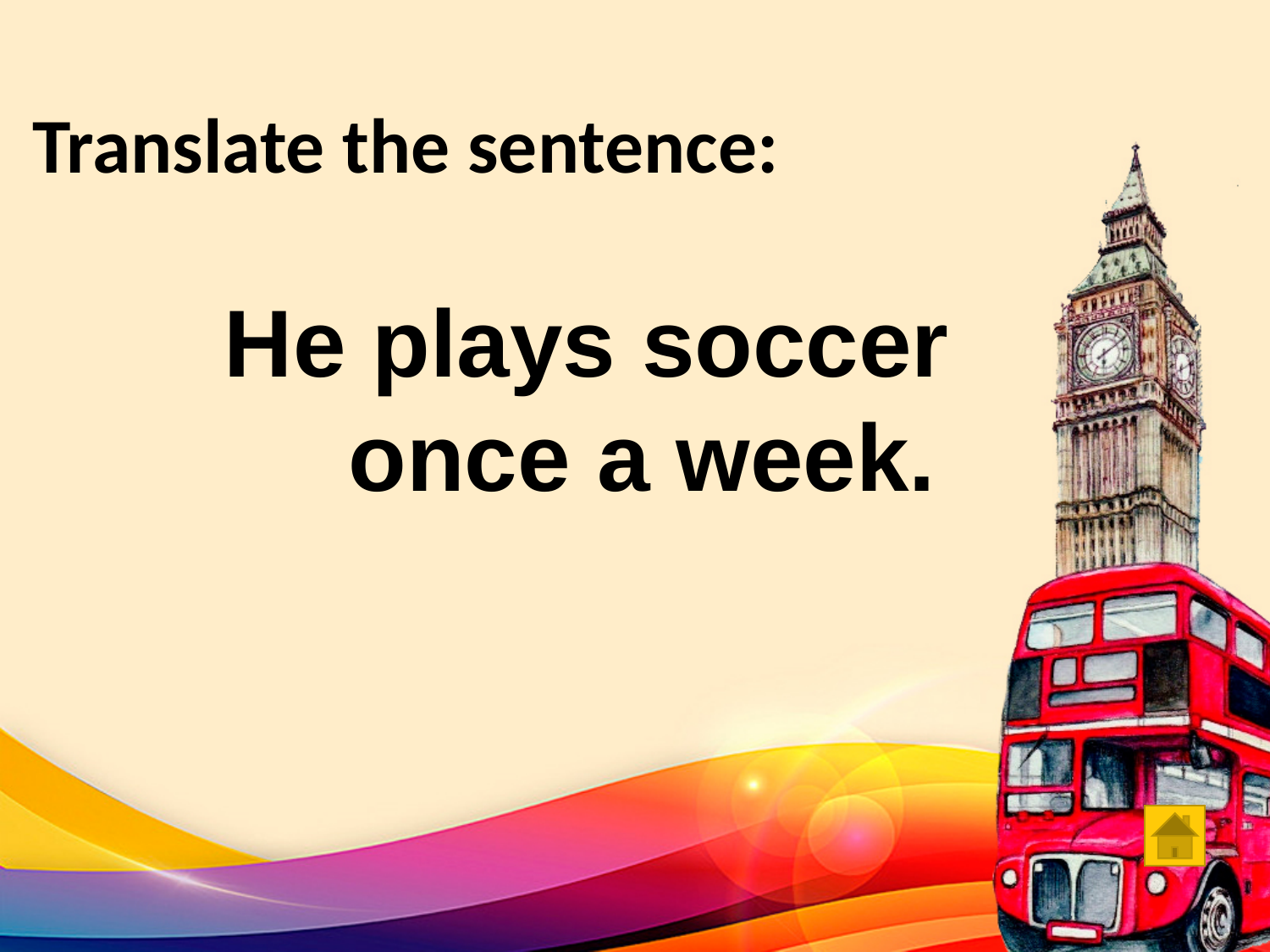

Translate the sentence:

He plays soccer
once a week.